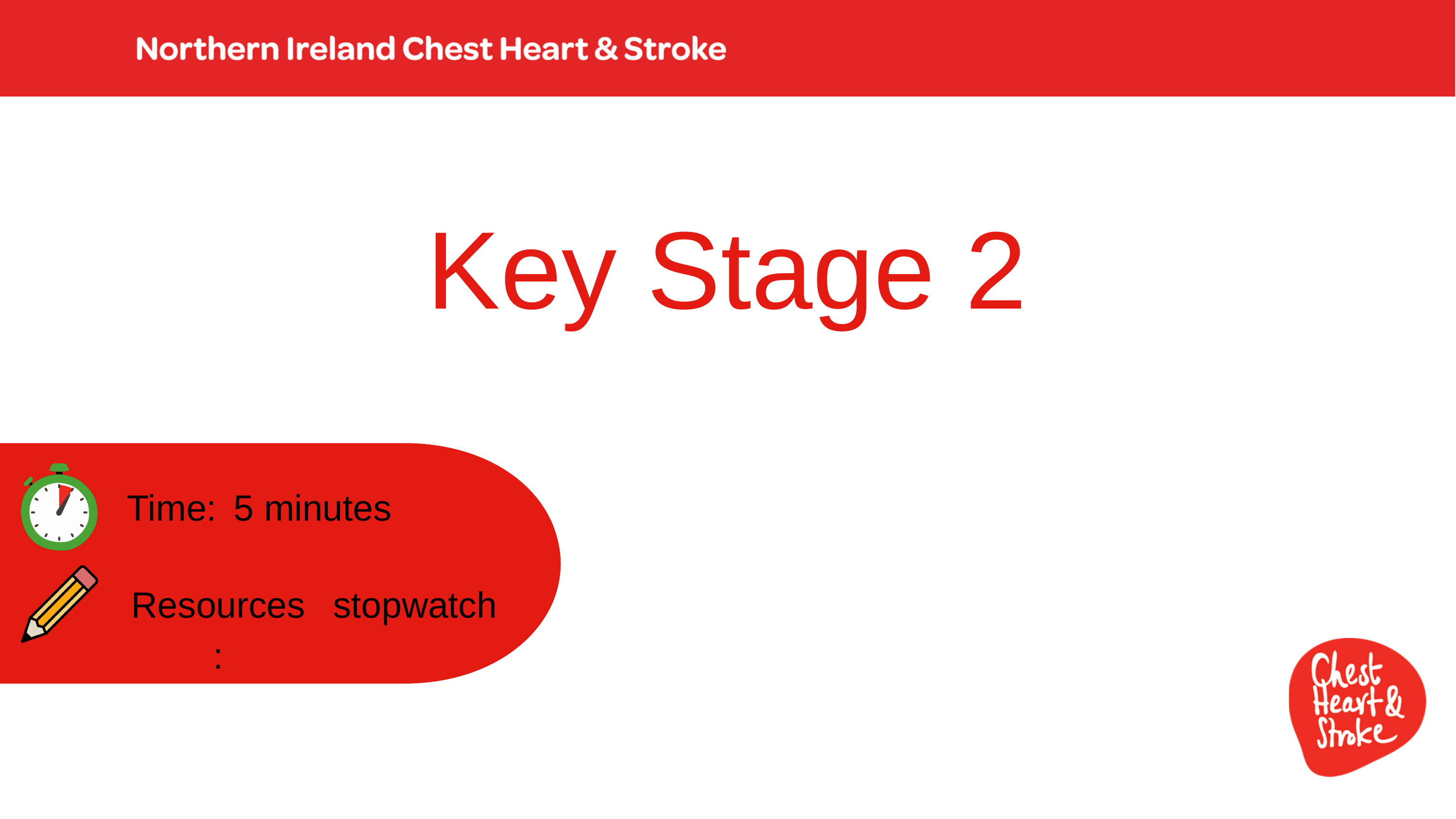

Key Stage 2

Time:
5 minutes

Resources :
stopwatch